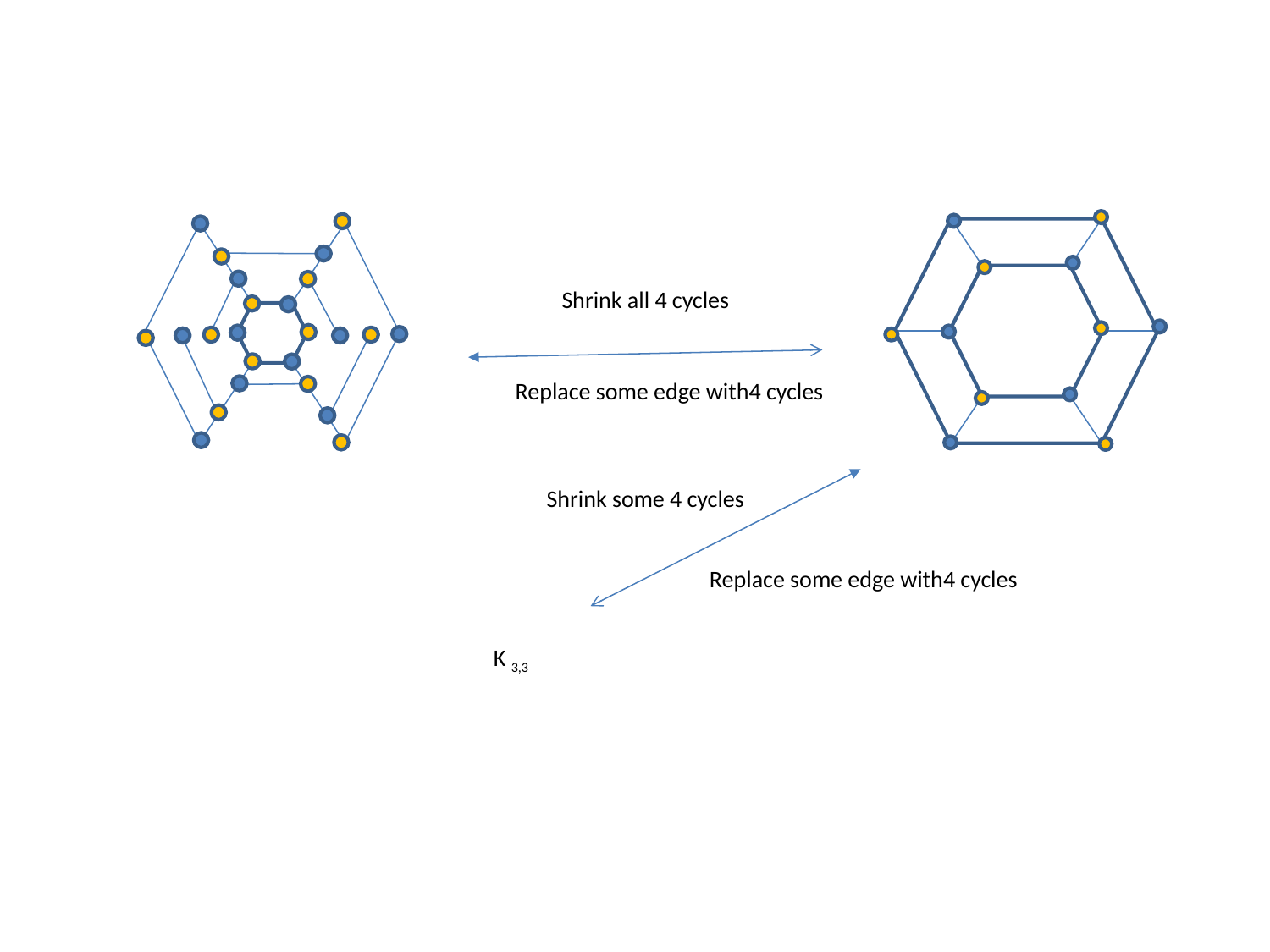

Shrink all 4 cycles
Replace some edge with4 cycles
Shrink some 4 cycles
Replace some edge with4 cycles
K 3,3